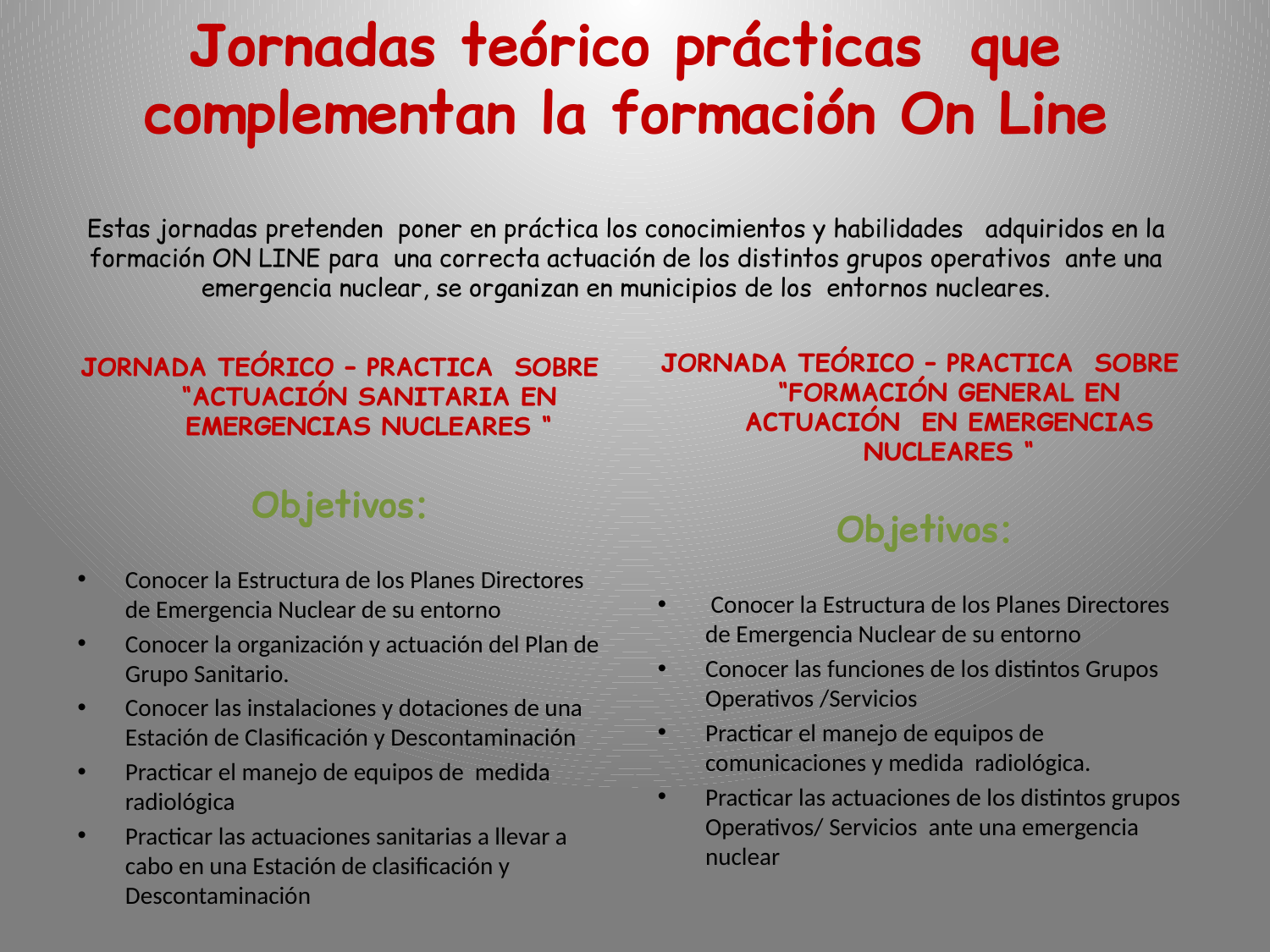

# Jornadas teórico prácticas  que complementan la formación On Line Estas jornadas pretenden  poner en práctica los conocimientos y habilidades   adquiridos en la formación ON LINE para  una correcta actuación de los distintos grupos operativos  ante una emergencia nuclear, se organizan en municipios de los  entornos nucleares.

JORNADA TEÓRICO – PRACTICA  SOBRE  “ACTUACIÓN SANITARIA EN EMERGENCIAS NUCLEARES “

		Objetivos:

Conocer la Estructura de los Planes Directores de Emergencia Nuclear de su entorno
Conocer la organización y actuación del Plan de Grupo Sanitario.
Conocer las instalaciones y dotaciones de una Estación de Clasificación y Descontaminación
Practicar el manejo de equipos de  medida  radiológica
Practicar las actuaciones sanitarias a llevar a cabo en una Estación de clasificación y Descontaminación

JORNADA TEÓRICO – PRACTICA  SOBRE  “FORMACIÓN GENERAL EN ACTUACIÓN  EN EMERGENCIAS NUCLEARES “

Objetivos:

 Conocer la Estructura de los Planes Directores de Emergencia Nuclear de su entorno
Conocer las funciones de los distintos Grupos Operativos /Servicios
Practicar el manejo de equipos de comunicaciones y medida  radiológica.
Practicar las actuaciones de los distintos grupos Operativos/ Servicios  ante una emergencia nuclear